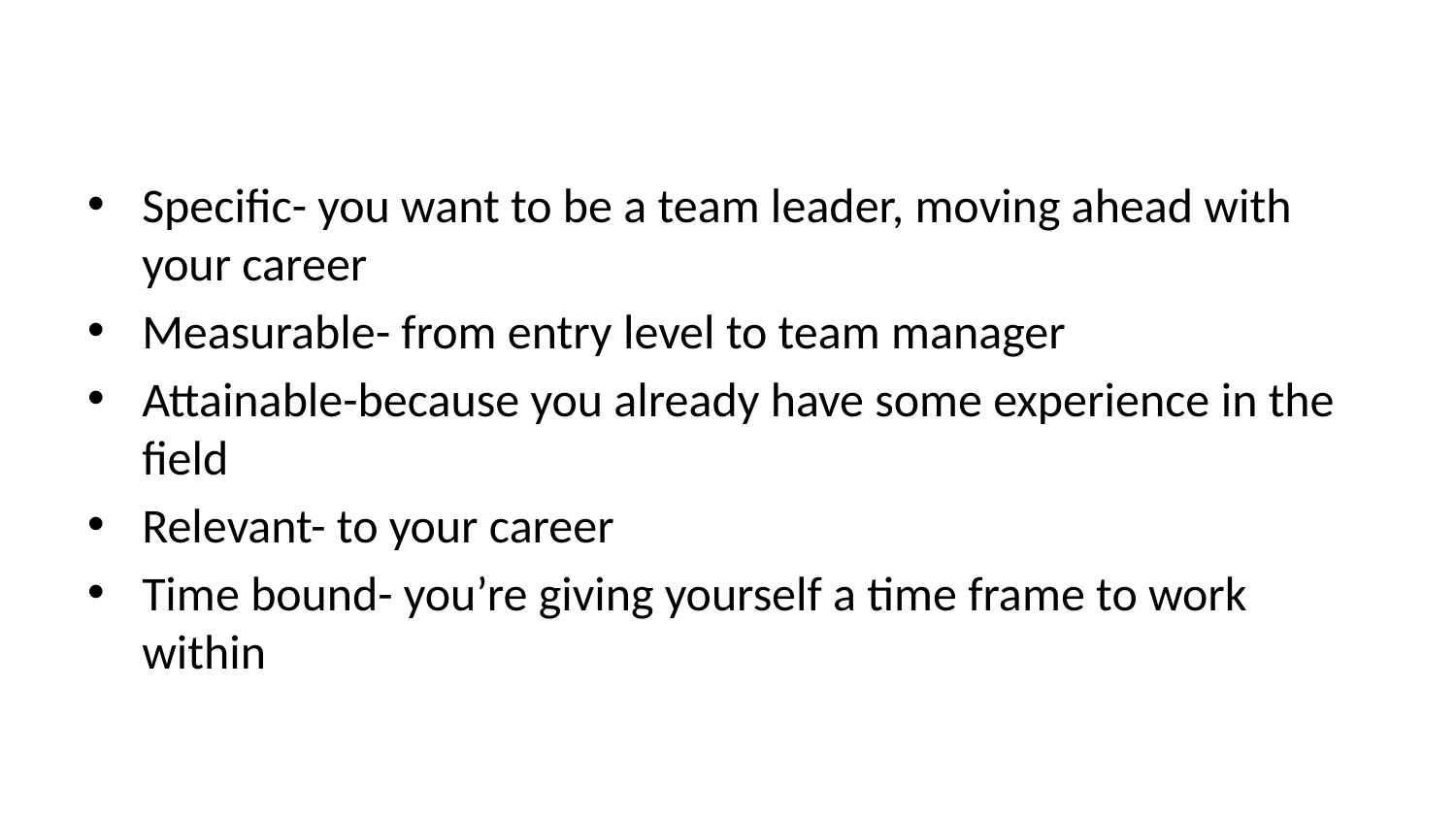

Specific- you want to be a team leader, moving ahead with your career
Measurable- from entry level to team manager
Attainable-because you already have some experience in the field
Relevant- to your career
Time bound- you’re giving yourself a time frame to work within